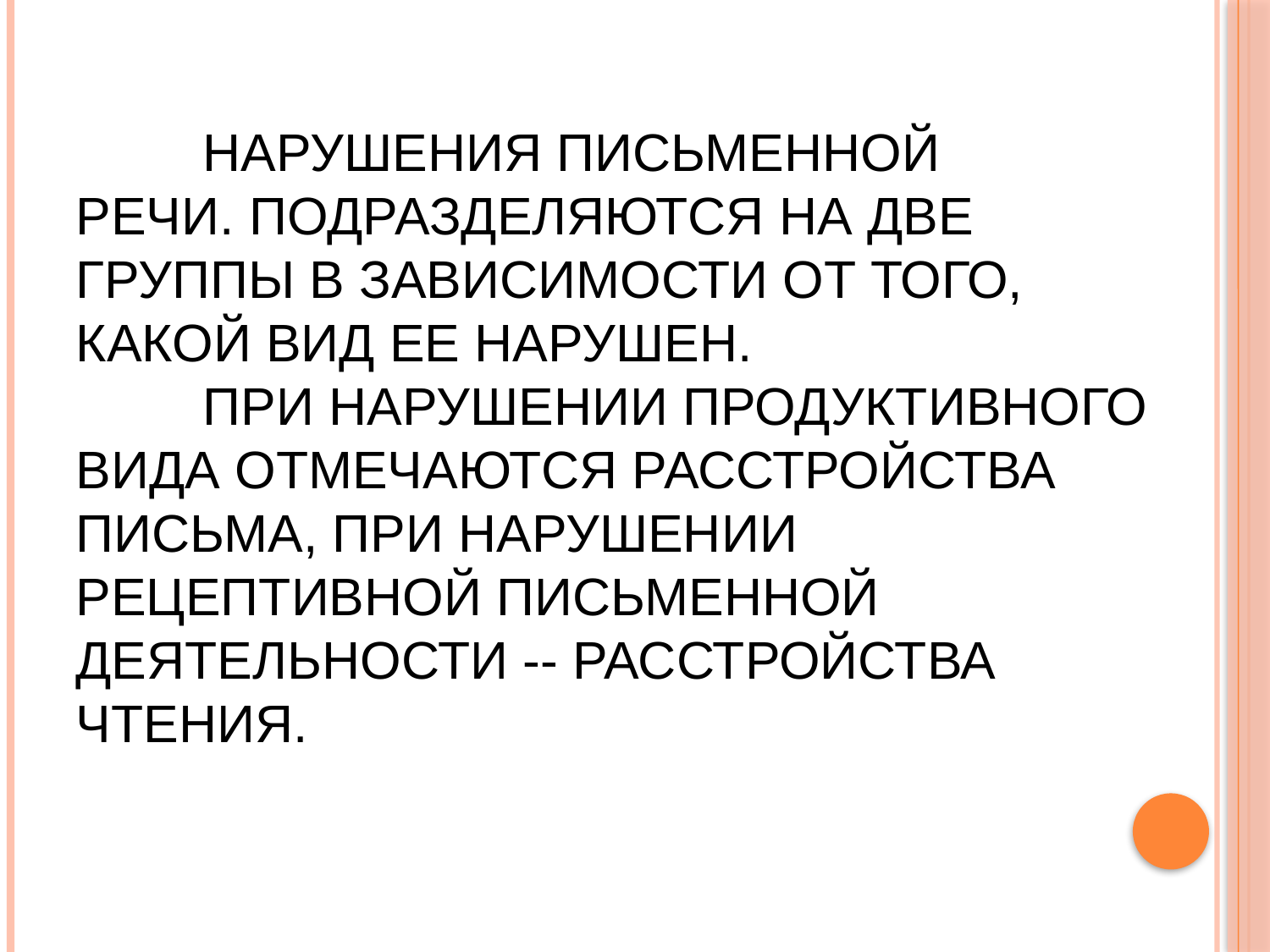

# Нарушения письменной речи. Подразделяются на две группы в зависимости от того, какой вид ее нарушен. При нарушении продуктивного вида отмечаются расстройства письма, при нарушении рецептивной письменной деятельности -- расстройства чтения.